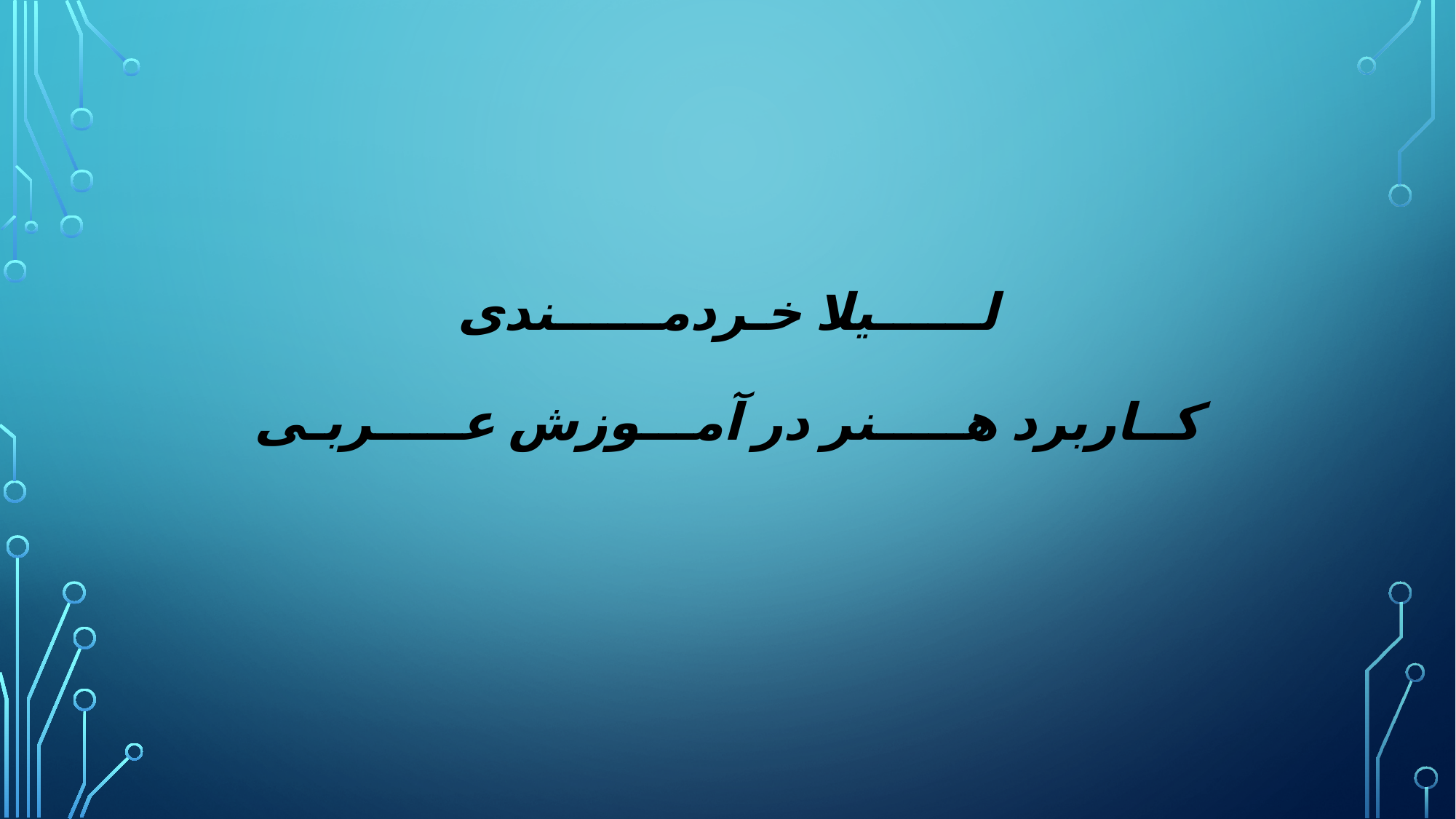

# لــــــیلا خـردمــــــندی کــاربرد هـــــنر در آمـــوزش عـــــربـی